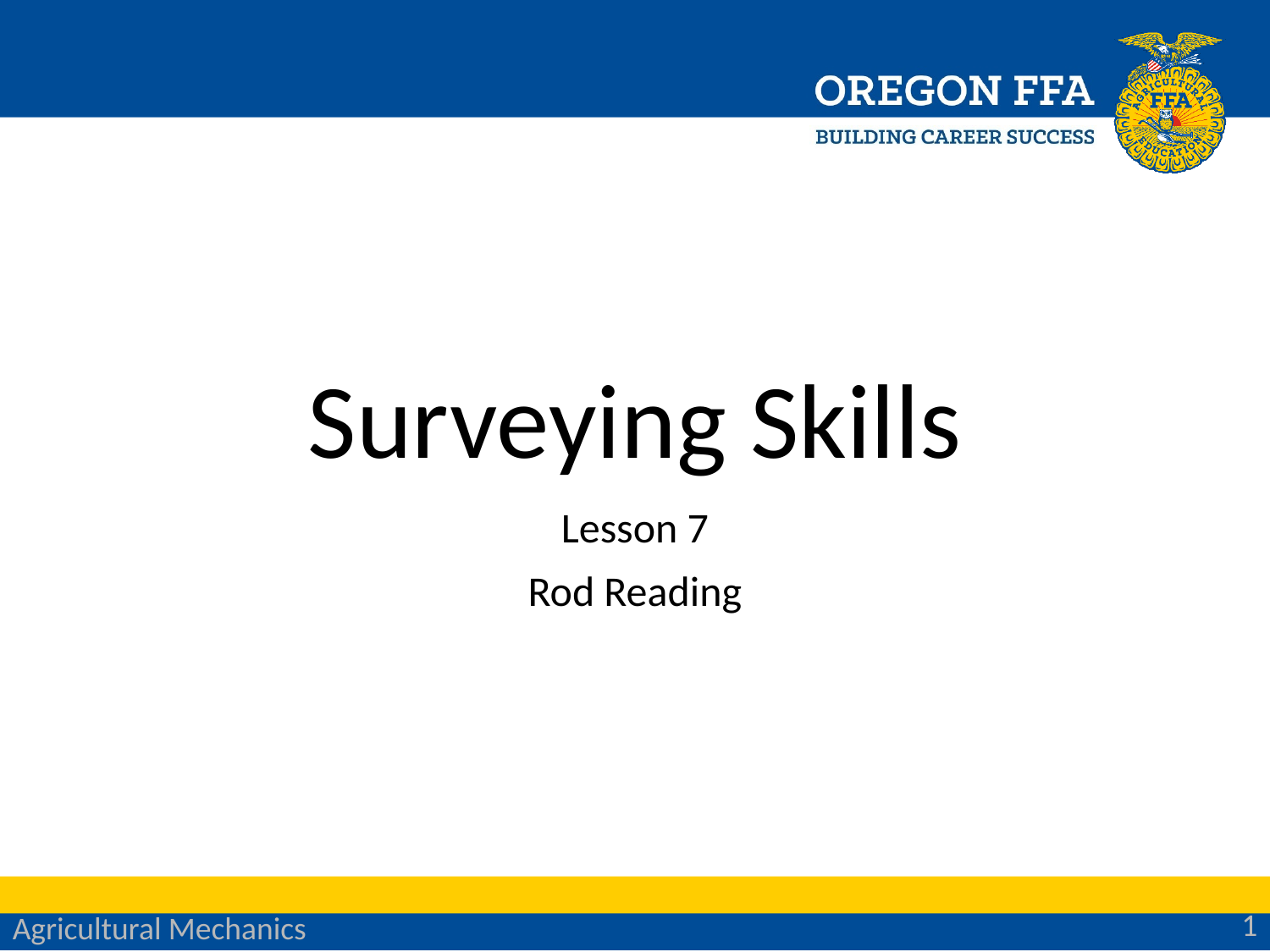

# Surveying Skills
Lesson 7
Rod Reading

1
Agricultural Mechanics